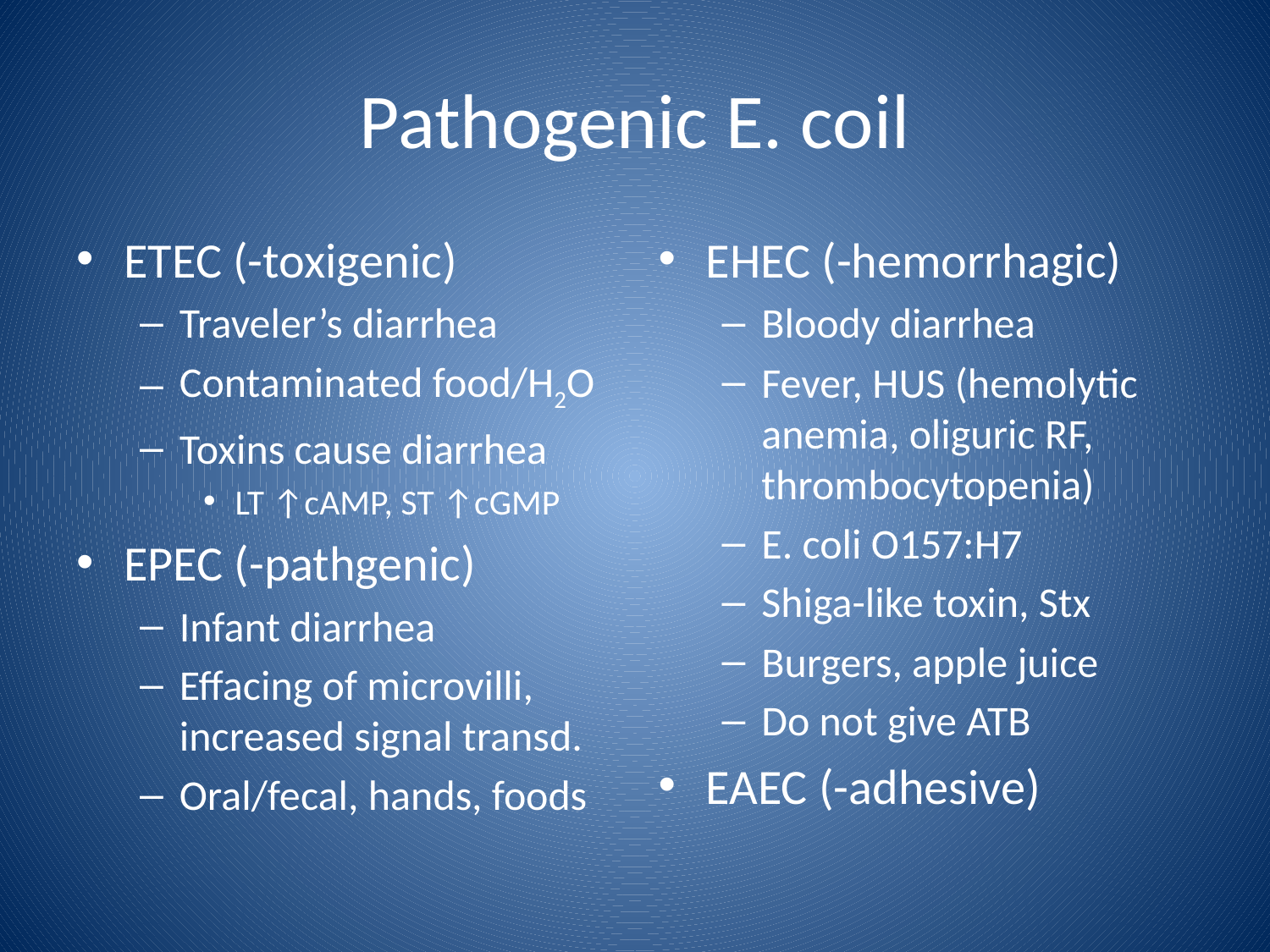

# Pathogenic E. coil
ETEC (-toxigenic)
Traveler’s diarrhea
Contaminated food/H2O
Toxins cause diarrhea
LT ↑cAMP, ST ↑cGMP
EPEC (-pathgenic)
Infant diarrhea
Effacing of microvilli, increased signal transd.
Oral/fecal, hands, foods
EHEC (-hemorrhagic)
Bloody diarrhea
Fever, HUS (hemolytic anemia, oliguric RF, thrombocytopenia)
E. coli O157:H7
Shiga-like toxin, Stx
Burgers, apple juice
Do not give ATB
EAEC (-adhesive)